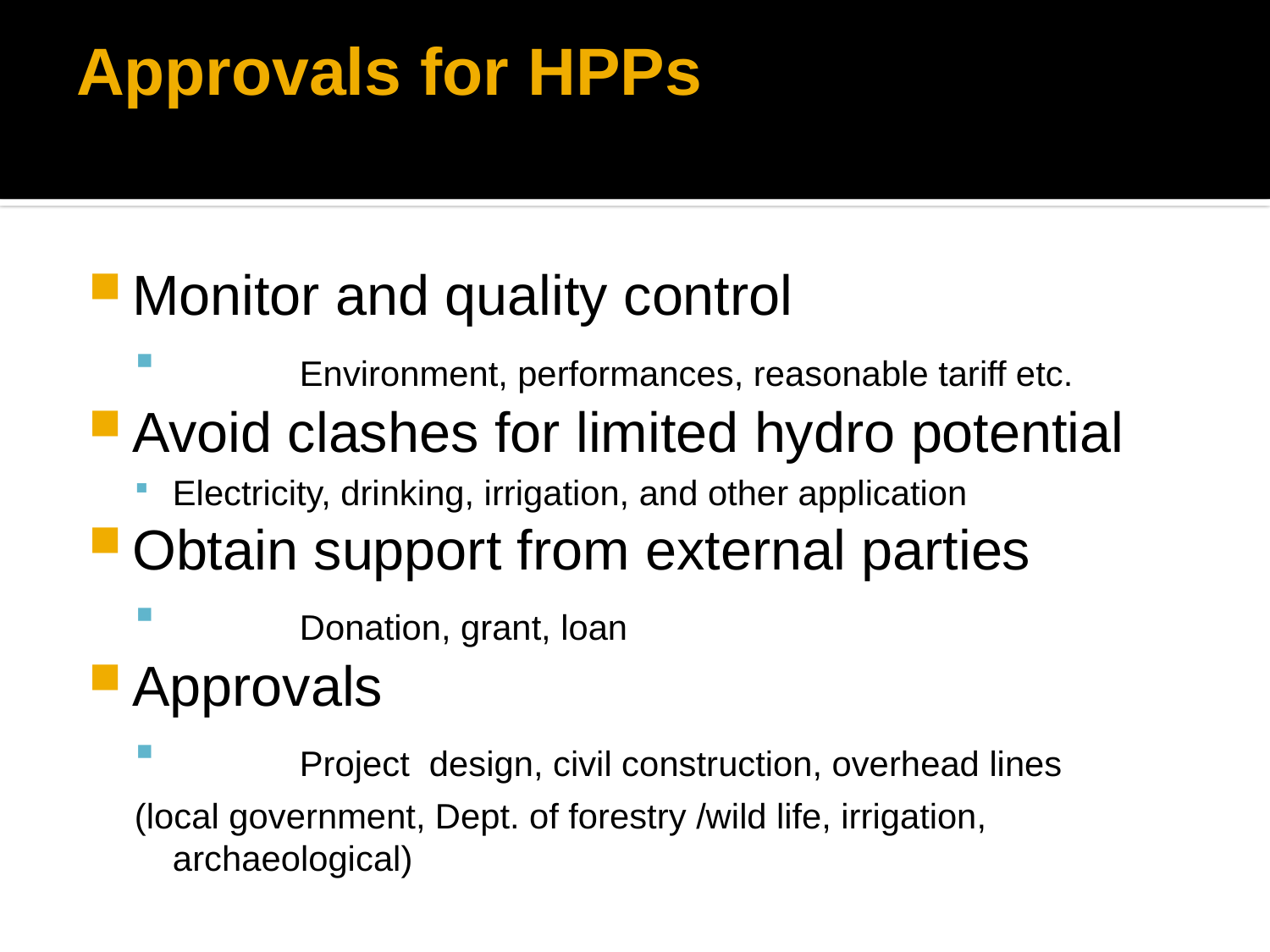

# Approvals for HPPs
Monitor and quality control
	Environment, performances, reasonable tariff etc.
Avoid clashes for limited hydro potential
Electricity, drinking, irrigation, and other application
Obtain support from external parties
	Donation, grant, loan
Approvals
	Project  design, civil construction, overhead lines
(local government, Dept. of forestry /wild life, irrigation, archaeological)